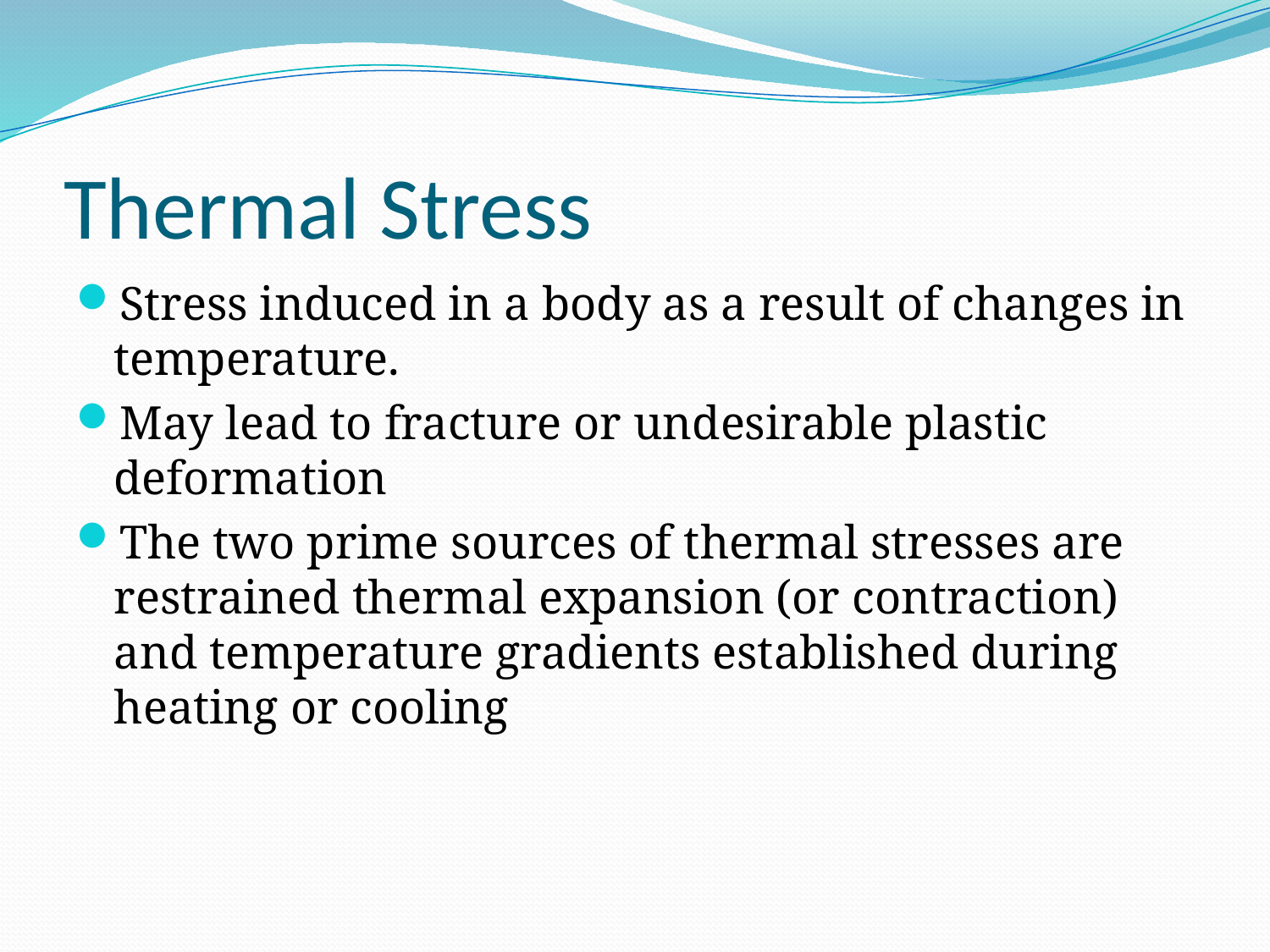

# Thermal Stress
Stress induced in a body as a result of changes in temperature.
May lead to fracture or undesirable plastic deformation
The two prime sources of thermal stresses are restrained thermal expansion (or contraction) and temperature gradients established during heating or cooling